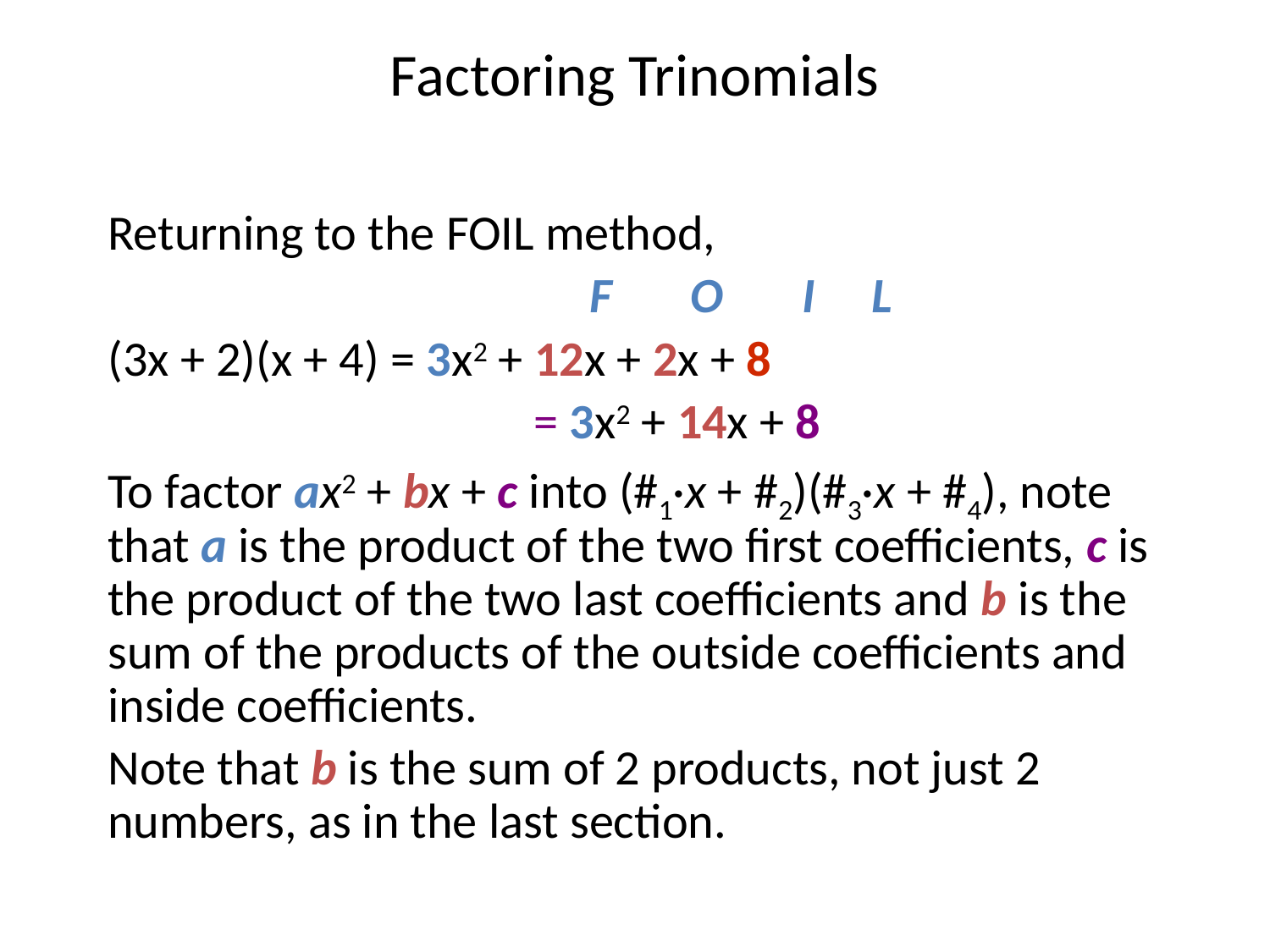

# Factoring Trinomials
Returning to the FOIL method,
			         F       O       I     L
(3x + 2)(x + 4) = 3x2 + 12x + 2x + 8
			    = 3x2 + 14x + 8
To factor ax2 + bx + c into (#1·x + #2)(#3·x + #4), note that a is the product of the two first coefficients, c is the product of the two last coefficients and b is the sum of the products of the outside coefficients and inside coefficients.
Note that b is the sum of 2 products, not just 2 numbers, as in the last section.